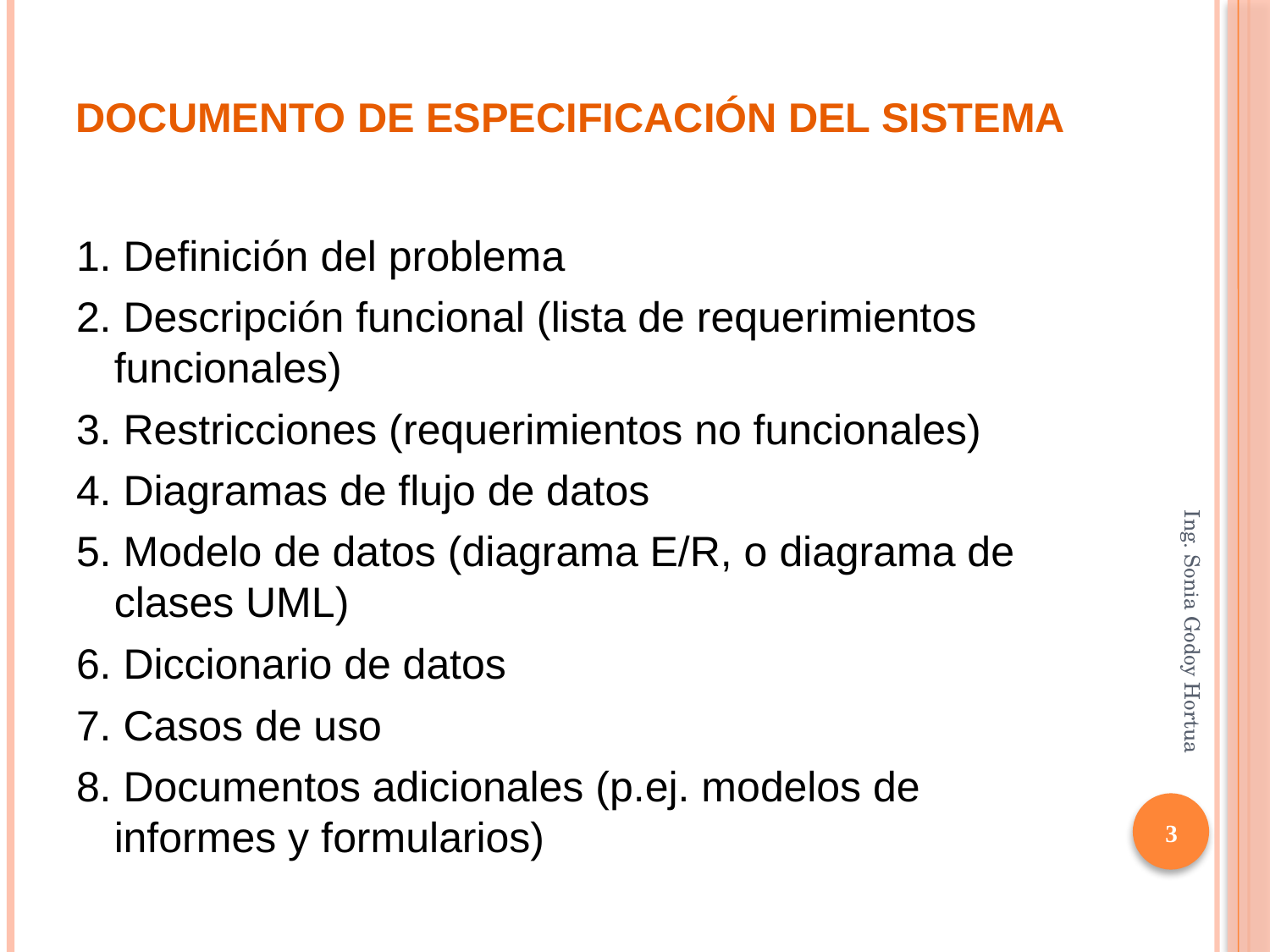

# Documento de especificación del sistema
1. Definición del problema
2. Descripción funcional (lista de requerimientos funcionales)
3. Restricciones (requerimientos no funcionales)
4. Diagramas de flujo de datos
5. Modelo de datos (diagrama E/R, o diagrama de clases UML)
6. Diccionario de datos
7. Casos de uso
8. Documentos adicionales (p.ej. modelos de informes y formularios)

Ing. Sonia Godoy Hortua
3